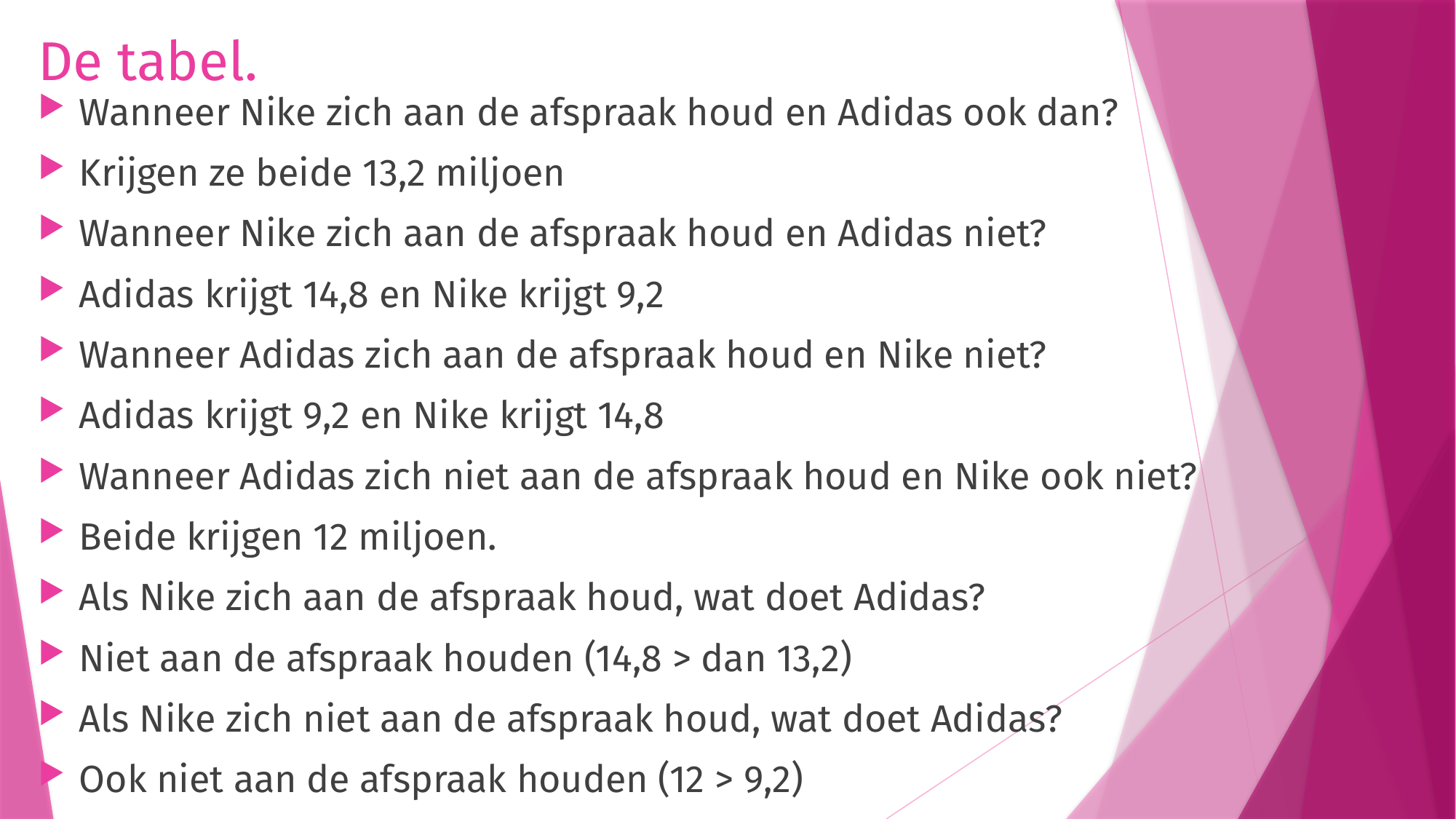

# De tabel.
Wanneer Nike zich aan de afspraak houd en Adidas ook dan?
Krijgen ze beide 13,2 miljoen
Wanneer Nike zich aan de afspraak houd en Adidas niet?
Adidas krijgt 14,8 en Nike krijgt 9,2
Wanneer Adidas zich aan de afspraak houd en Nike niet?
Adidas krijgt 9,2 en Nike krijgt 14,8
Wanneer Adidas zich niet aan de afspraak houd en Nike ook niet?
Beide krijgen 12 miljoen.
Als Nike zich aan de afspraak houd, wat doet Adidas?
Niet aan de afspraak houden (14,8 > dan 13,2)
Als Nike zich niet aan de afspraak houd, wat doet Adidas?
Ook niet aan de afspraak houden (12 > 9,2)